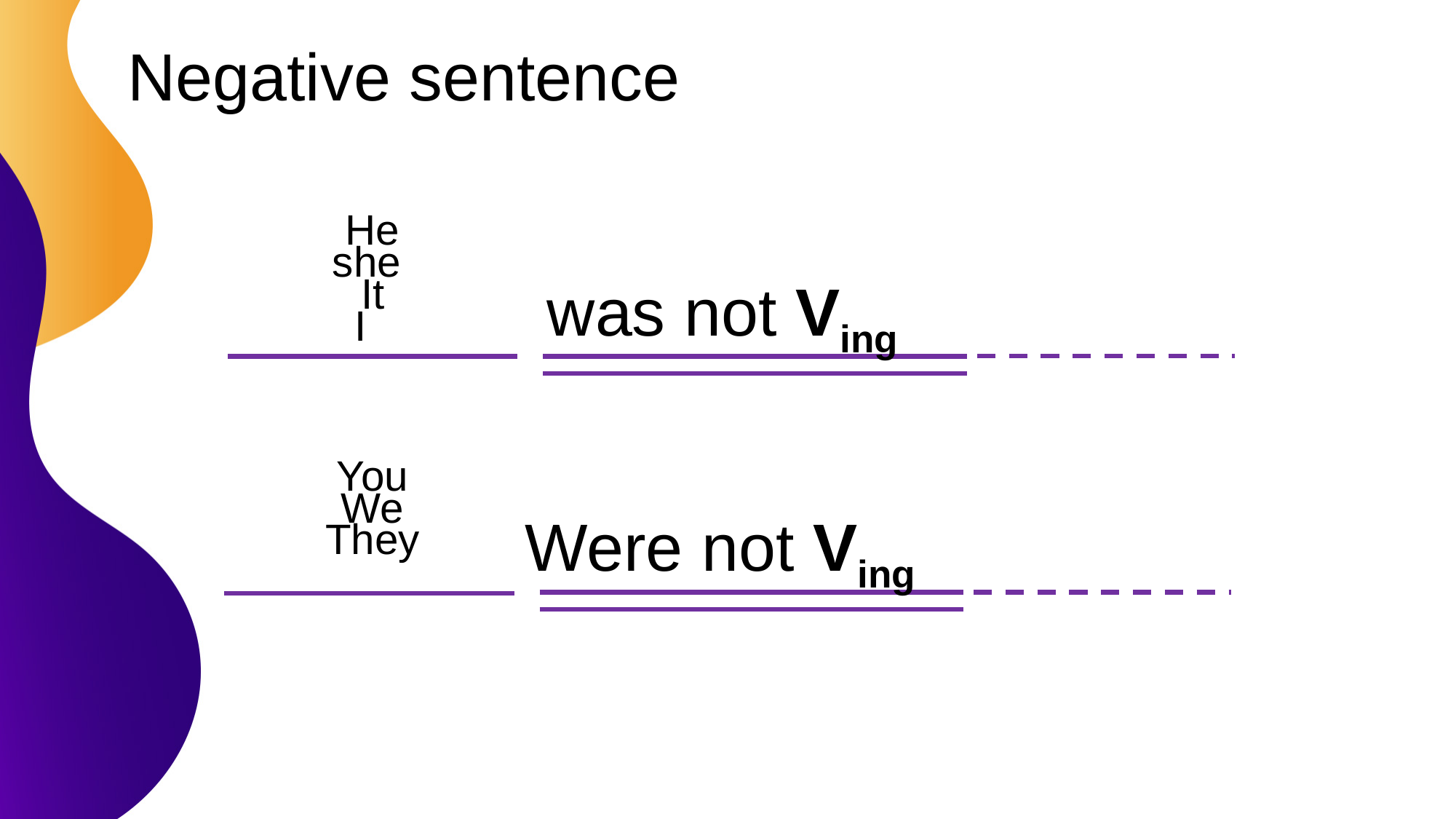

# Negative sentence

He
she
It
I
was not Ving
You
We
They

Were not Ving